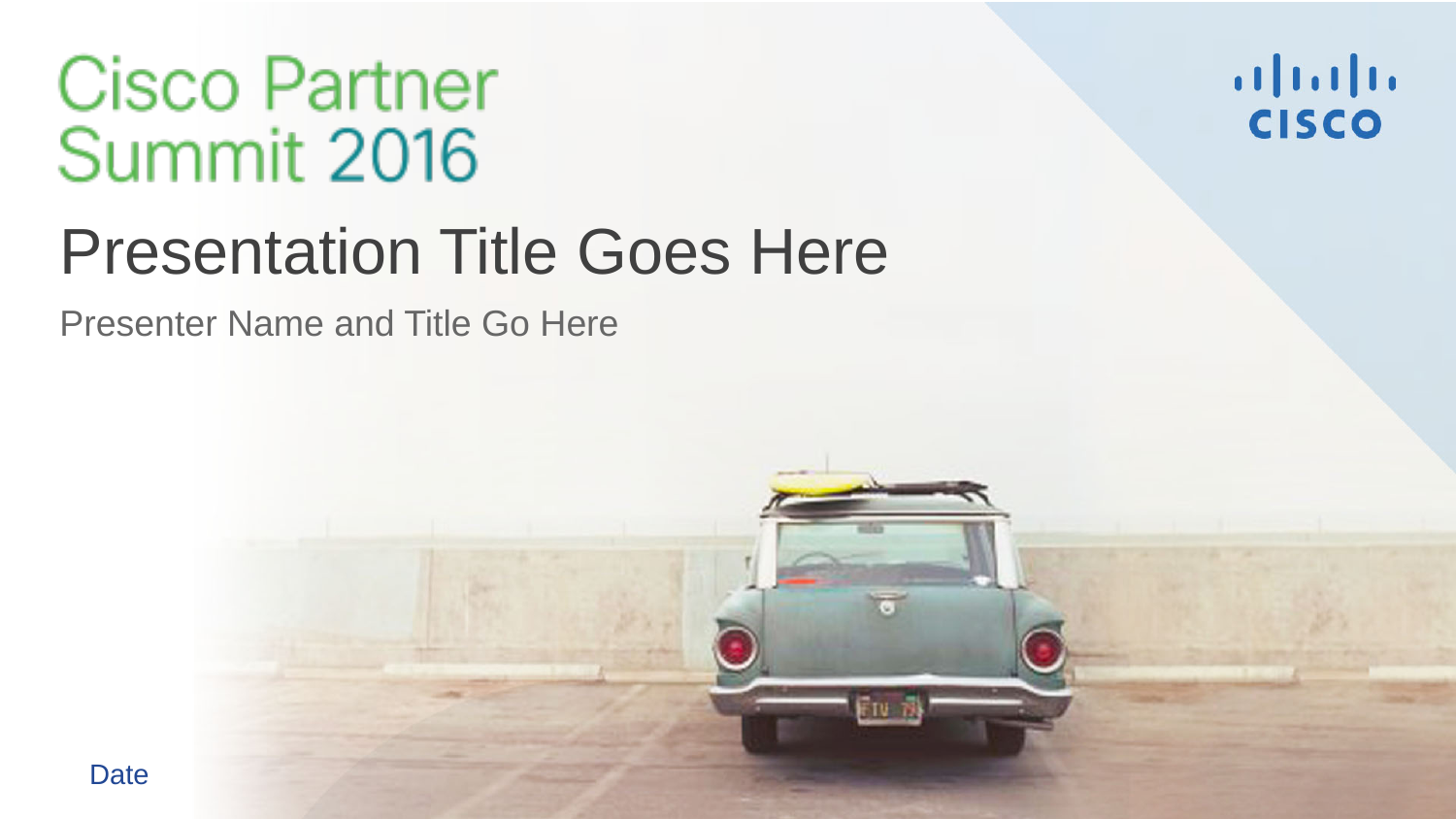

# Presentation Title Goes Here
Presenter Name and Title Go Here
Date